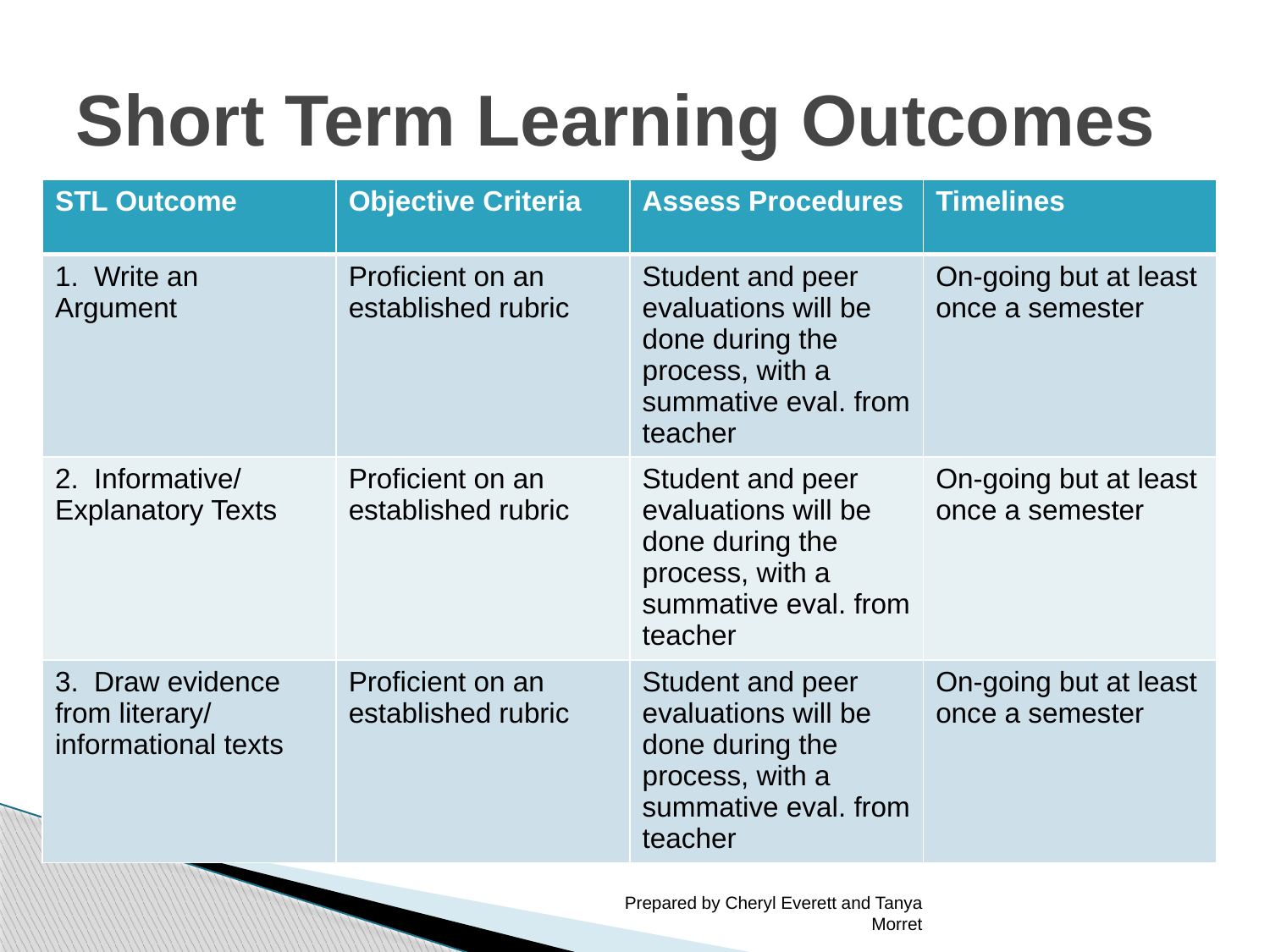

# Short Term Learning Outcomes
| STL Outcome | Objective Criteria | Assess Procedures | Timelines |
| --- | --- | --- | --- |
| 1. Write an Argument | Proficient on an established rubric | Student and peer evaluations will be done during the process, with a summative eval. from teacher | On-going but at least once a semester |
| 2. Informative/ Explanatory Texts | Proficient on an established rubric | Student and peer evaluations will be done during the process, with a summative eval. from teacher | On-going but at least once a semester |
| 3. Draw evidence from literary/ informational texts | Proficient on an established rubric | Student and peer evaluations will be done during the process, with a summative eval. from teacher | On-going but at least once a semester |
Prepared by Cheryl Everett and Tanya Morret